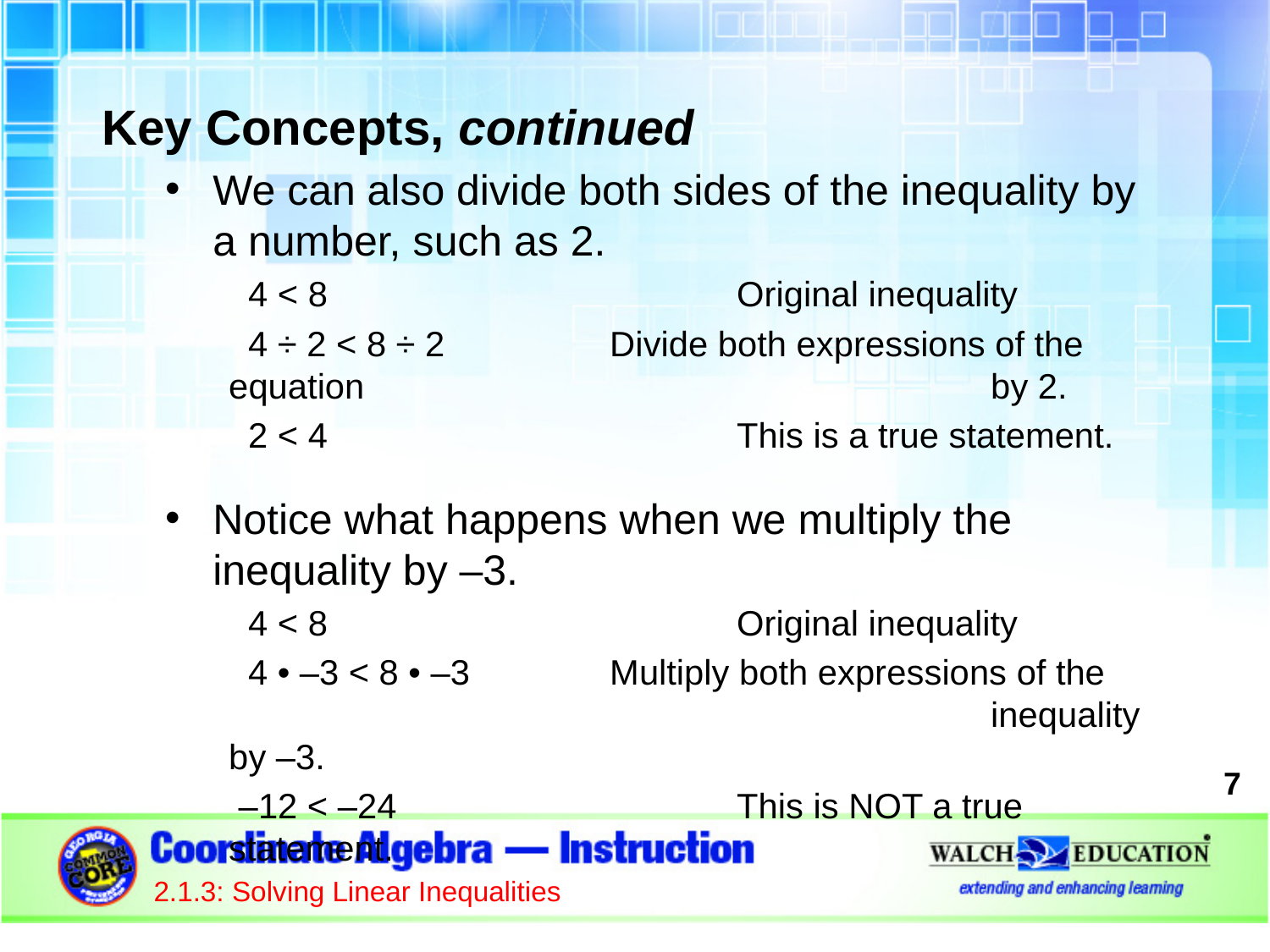

Key Concepts, continued
We can also divide both sides of the inequality by a number, such as 2.
  4 < 8 		     	     	Original inequality
  4 ÷ 2 < 8 ÷ 2 	     	Divide both expressions of the equation 					by 2.
  2 < 4 		    	   	This is a true statement.

Notice what happens when we multiply the inequality by –3.
  4 < 8 				Original inequality
  4 • –3 < 8 • –3   	Multiply both expressions of the 							inequality by –3.
 –12 < –24 	    		This is NOT a true statement.

7
2.1.3: Solving Linear Inequalities